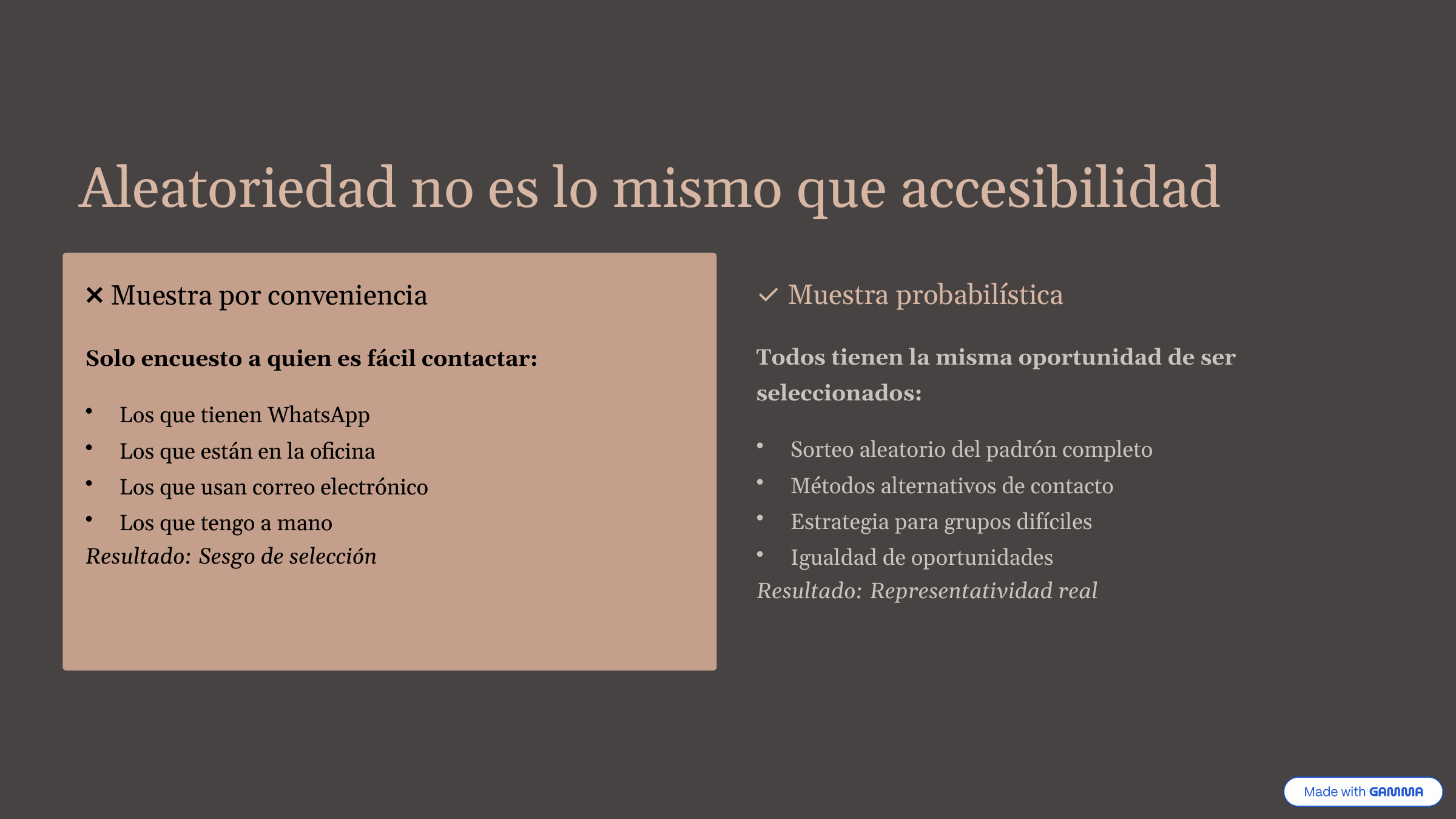

Aleatoriedad no es lo mismo que accesibilidad

❌ Muestra por conveniencia
✓ Muestra probabilística
Todos tienen la misma oportunidad de ser seleccionados:
Solo encuesto a quien es fácil contactar:
Los que tienen WhatsApp
Los que están en la oficina
Los que usan correo electrónico
Los que tengo a mano
Sorteo aleatorio del padrón completo
Métodos alternativos de contacto
Estrategia para grupos difíciles
Igualdad de oportunidades
Resultado: Sesgo de selección
Resultado: Representatividad real